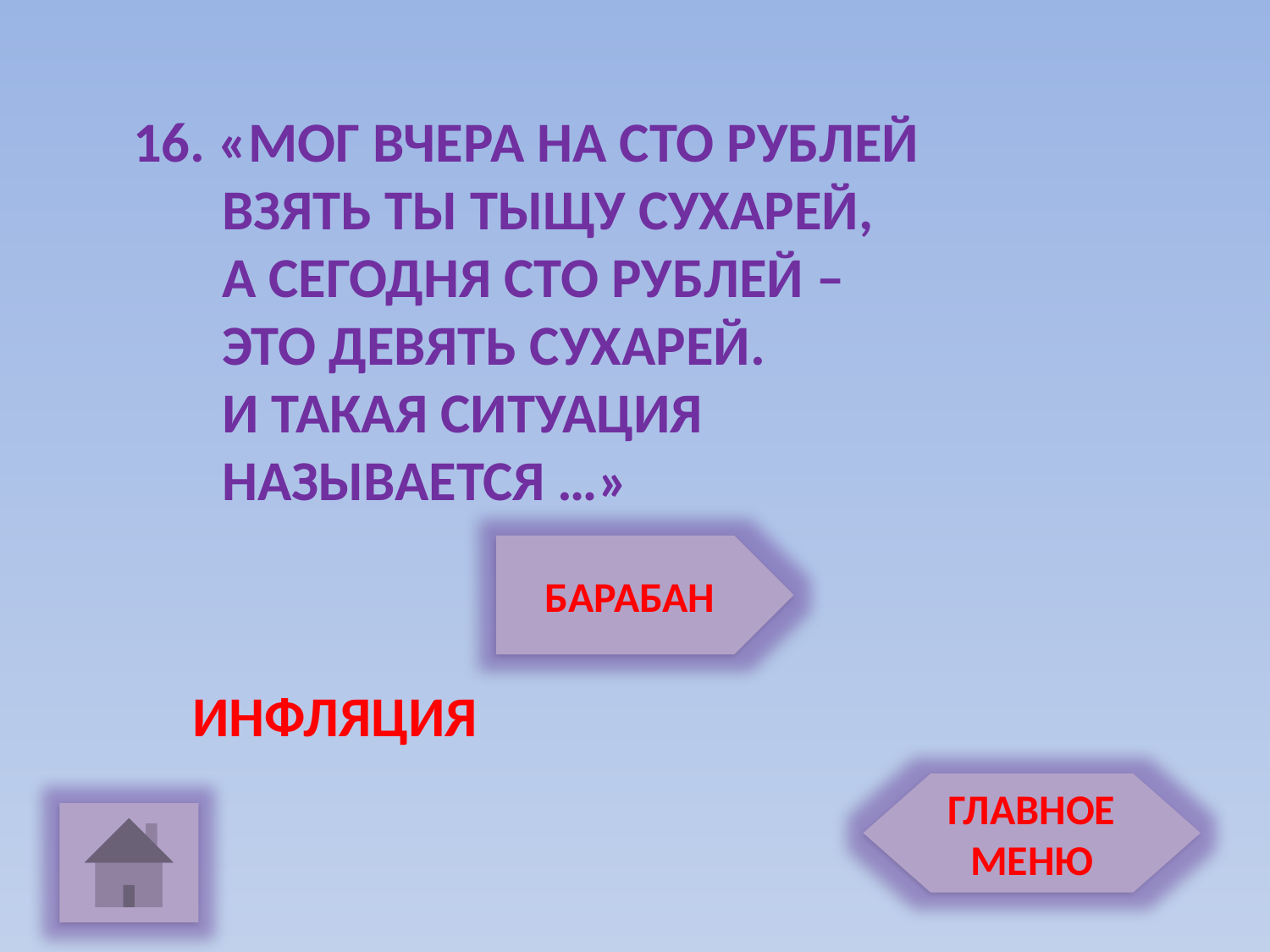

16. «МОГ ВЧЕРА НА СТО РУБЛЕЙ
       ВЗЯТЬ ТЫ ТЫЩУ СУХАРЕЙ,
       А СЕГОДНЯ СТО РУБЛЕЙ –
       ЭТО ДЕВЯТЬ СУХАРЕЙ.
       И ТАКАЯ СИТУАЦИЯ
       НАЗЫВАЕТСЯ …»
БАРАБАН
ИНФЛЯЦИЯ
ГЛАВНОЕ МЕНЮ